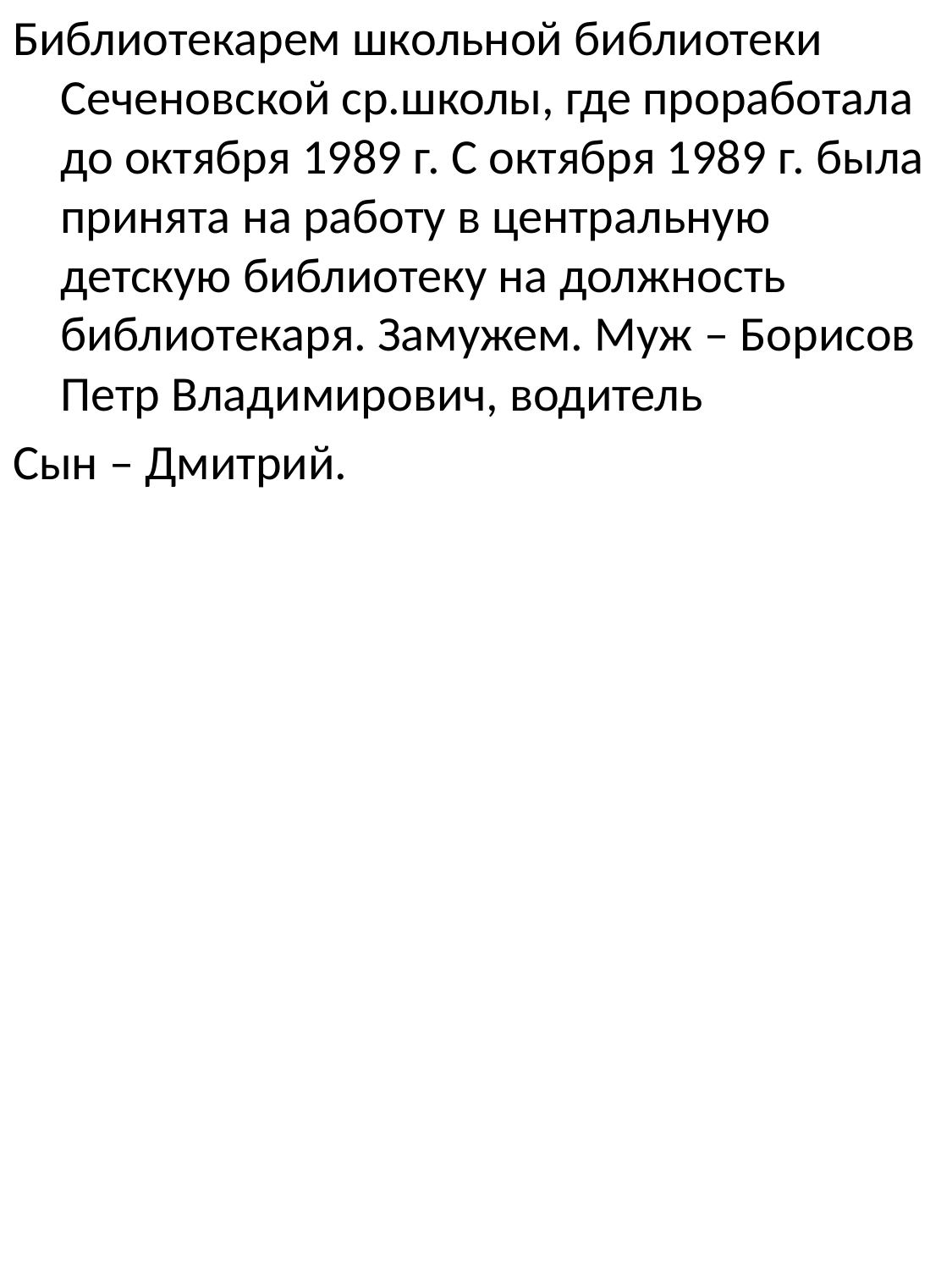

Библиотекарем школьной библиотеки Сеченовской ср.школы, где проработала до октября 1989 г. С октября 1989 г. была принята на работу в центральную детскую библиотеку на должность библиотекаря. Замужем. Муж – Борисов Петр Владимирович, водитель
Сын – Дмитрий.